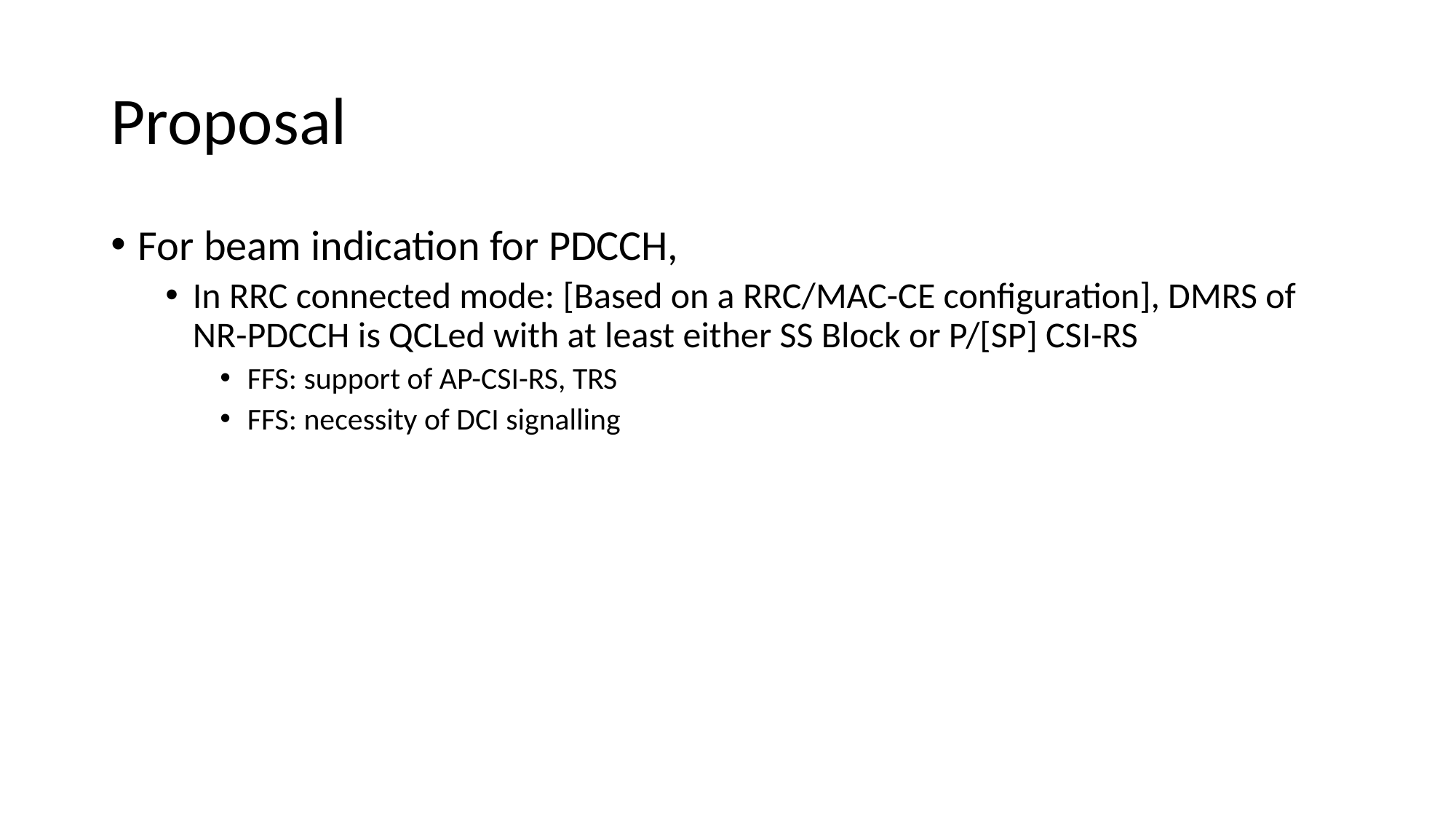

# Proposal
For beam indication for PDCCH,
In RRC connected mode: [Based on a RRC/MAC-CE configuration], DMRS of NR-PDCCH is QCLed with at least either SS Block or P/[SP] CSI-RS
FFS: support of AP-CSI-RS, TRS
FFS: necessity of DCI signalling